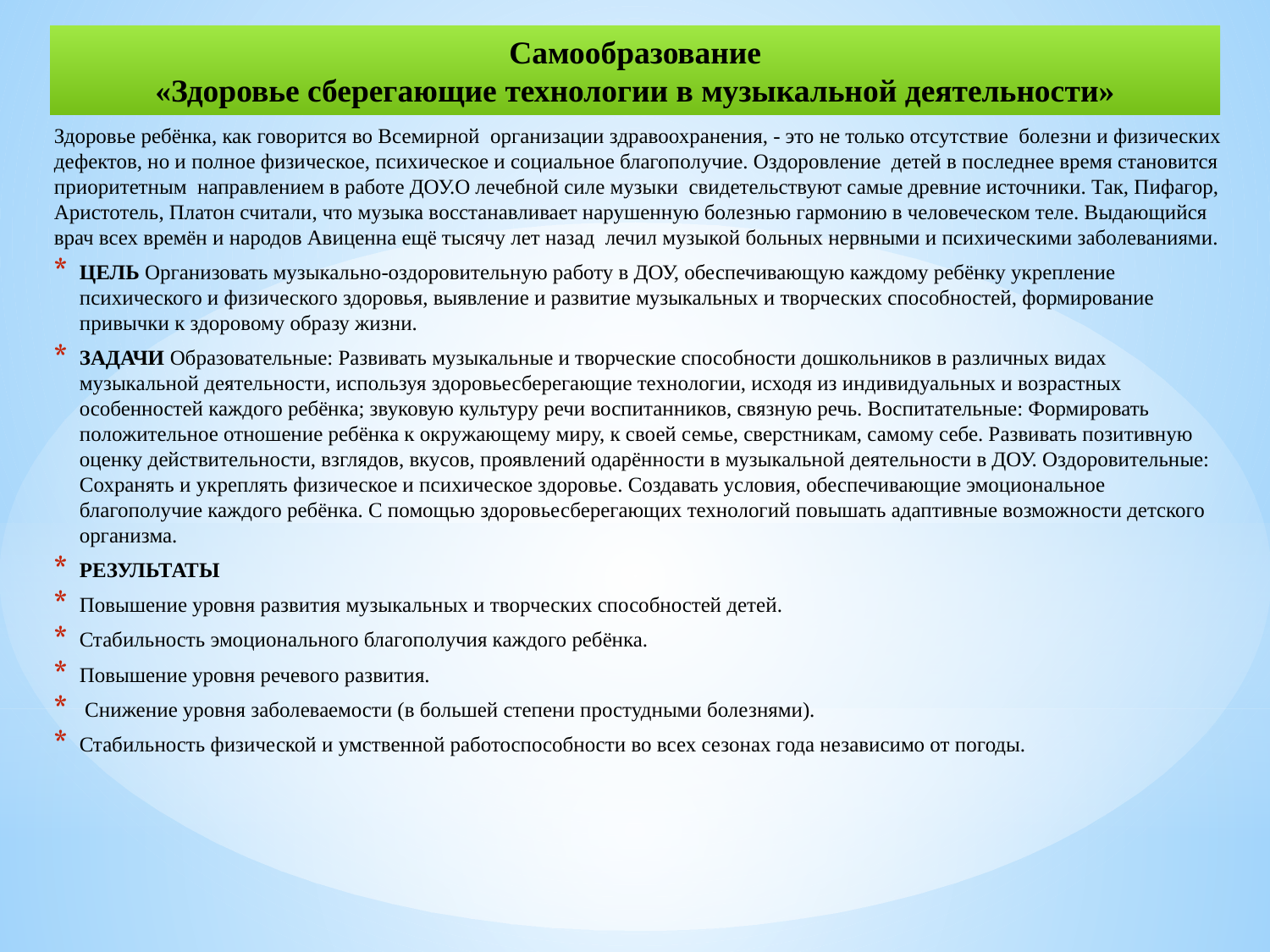

Самообразование
«Здоровье сберегающие технологии в музыкальной деятельности»
Здоровье ребёнка, как говорится во Всемирной  организации здравоохранения, - это не только отсутствие  болезни и физических дефектов, но и полное физическое, психическое и социальное благополучие. Оздоровление  детей в последнее время становится приоритетным  направлением в работе ДОУ.О лечебной силе музыки  свидетельствуют самые древние источники. Так, Пифагор, Аристотель, Платон считали, что музыка восстанавливает нарушенную болезнью гармонию в человеческом теле. Выдающийся врач всех времён и народов Авиценна ещё тысячу лет назад  лечил музыкой больных нервными и психическими заболеваниями.
ЦЕЛЬ Организовать музыкально-оздоровительную работу в ДОУ, обеспечивающую каждому ребёнку укрепление психического и физического здоровья, выявление и развитие музыкальных и творческих способностей, формирование привычки к здоровому образу жизни.
ЗАДАЧИ Образовательные: Развивать музыкальные и творческие способности дошкольников в различных видах музыкальной деятельности, используя здоровьесберегающие технологии, исходя из индивидуальных и возрастных особенностей каждого ребёнка; звуковую культуру речи воспитанников, связную речь. Воспитательные: Формировать положительное отношение ребёнка к окружающему миру, к своей семье, сверстникам, самому себе. Развивать позитивную оценку действительности, взглядов, вкусов, проявлений одарённости в музыкальной деятельности в ДОУ. Оздоровительные: Сохранять и укреплять физическое и психическое здоровье. Создавать условия, обеспечивающие эмоциональное благополучие каждого ребёнка. С помощью здоровьесберегающих технологий повышать адаптивные возможности детского организма.
РЕЗУЛЬТАТЫ
Повышение уровня развития музыкальных и творческих способностей детей.
Стабильность эмоционального благополучия каждого ребёнка.
Повышение уровня речевого развития.
 Снижение уровня заболеваемости (в большей степени простудными болезнями).
Стабильность физической и умственной работоспособности во всех сезонах года независимо от погоды.

#